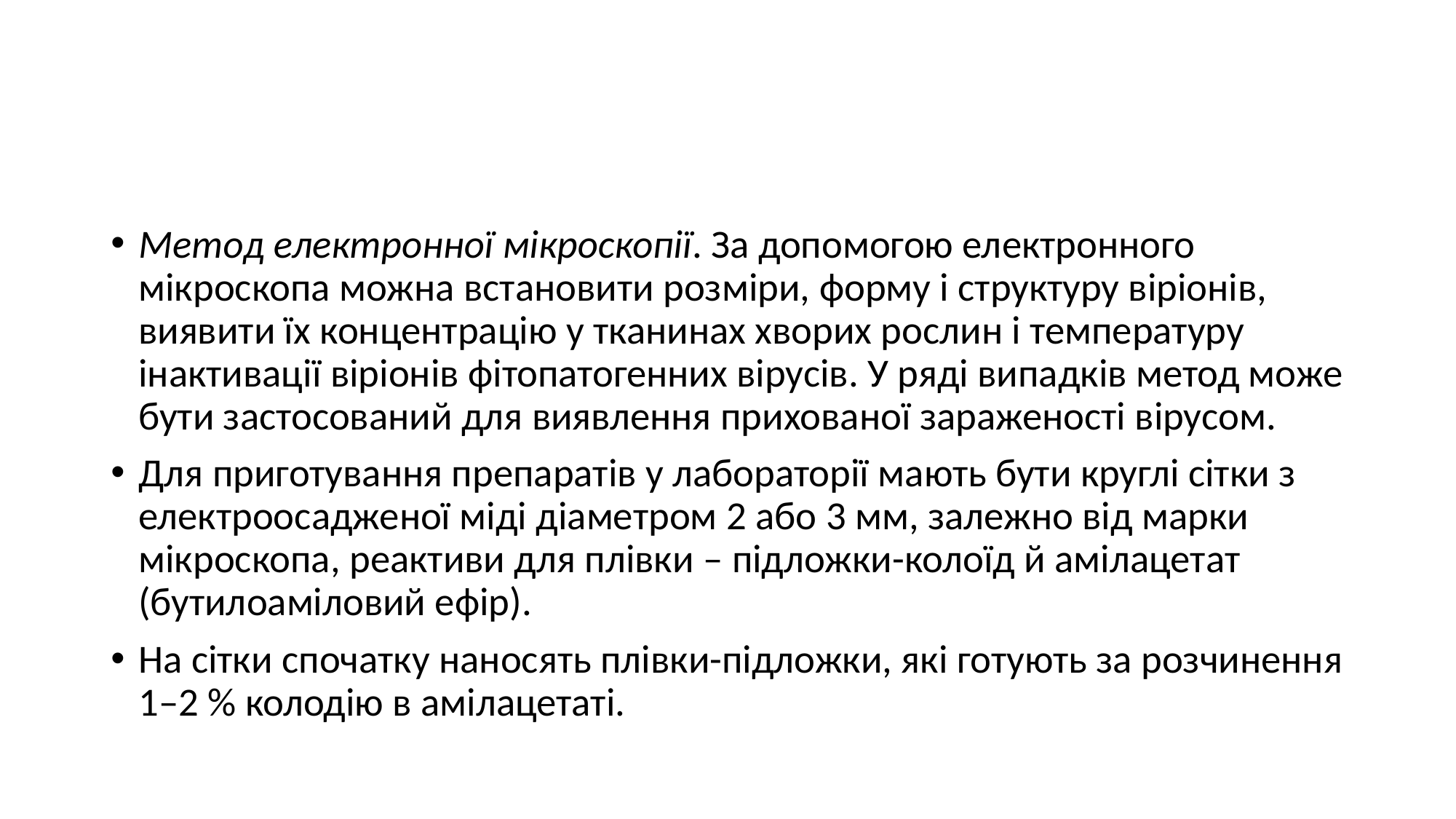

#
Метод електронної мікроскопії. За допомогою електронного мікроскопа можна встановити розміри, форму і структуру віріонів, виявити їх концентрацію у тканинах хворих рослин і температуру інактивації віріонів фітопатогенних вірусів. У ряді випадків метод може бути застосований для виявлення прихованої зараженості вірусом.
Для приготування препаратів у лабораторії мають бути круглі сітки з електроосадженої міді діаметром 2 або 3 мм, залежно від марки мікроскопа, реактиви для плівки – підложки-колоїд й амілацетат (бутилоаміловий ефір).
На сітки спочатку наносять плівки-підложки, які готують за розчинення 1–2 % колодію в амілацетаті.